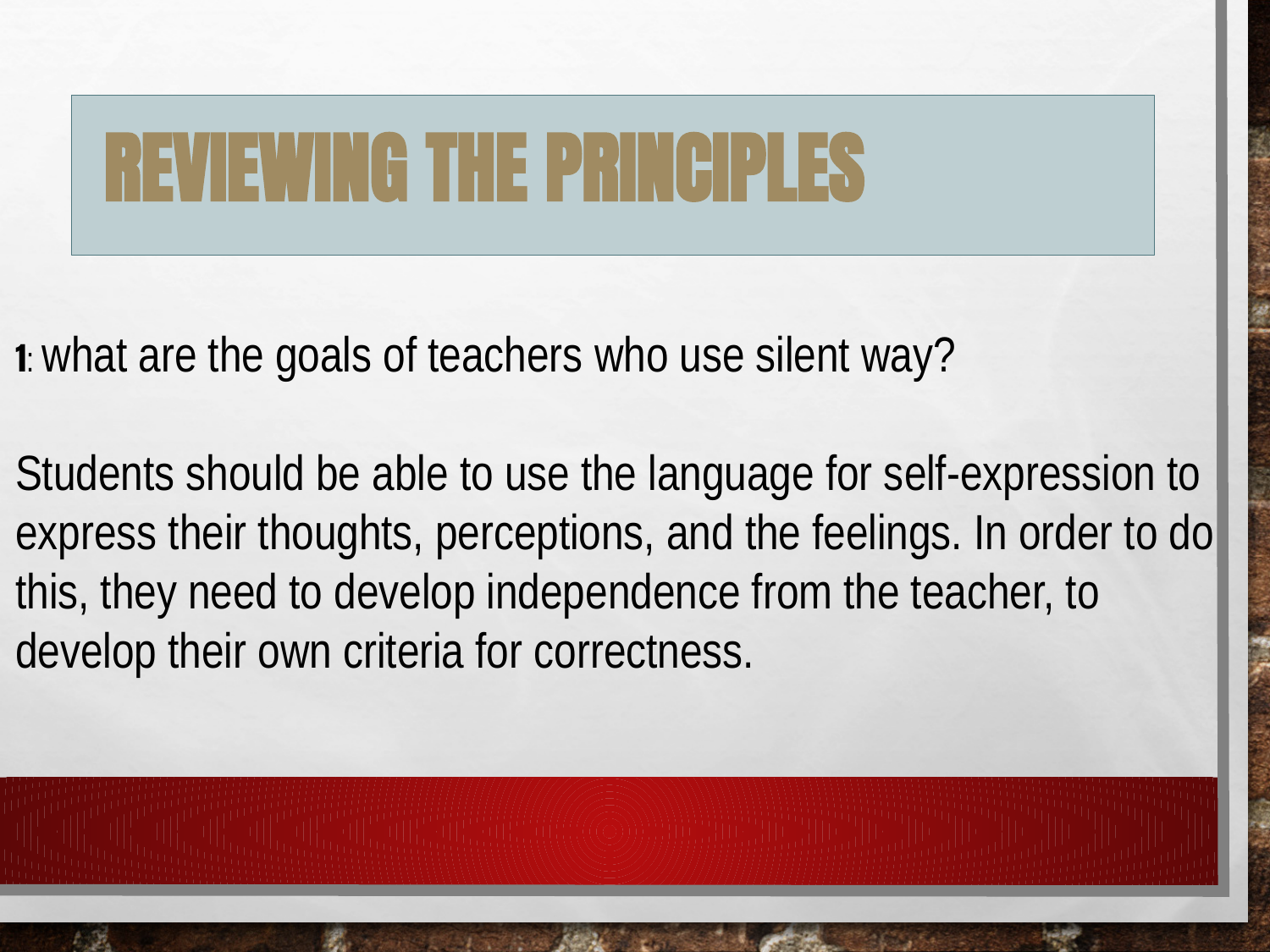

# Reviewing the principles
1: what are the goals of teachers who use silent way?

Students should be able to use the language for self-expression to express their thoughts, perceptions, and the feelings. In order to do this, they need to develop independence from the teacher, to develop their own criteria for correctness.